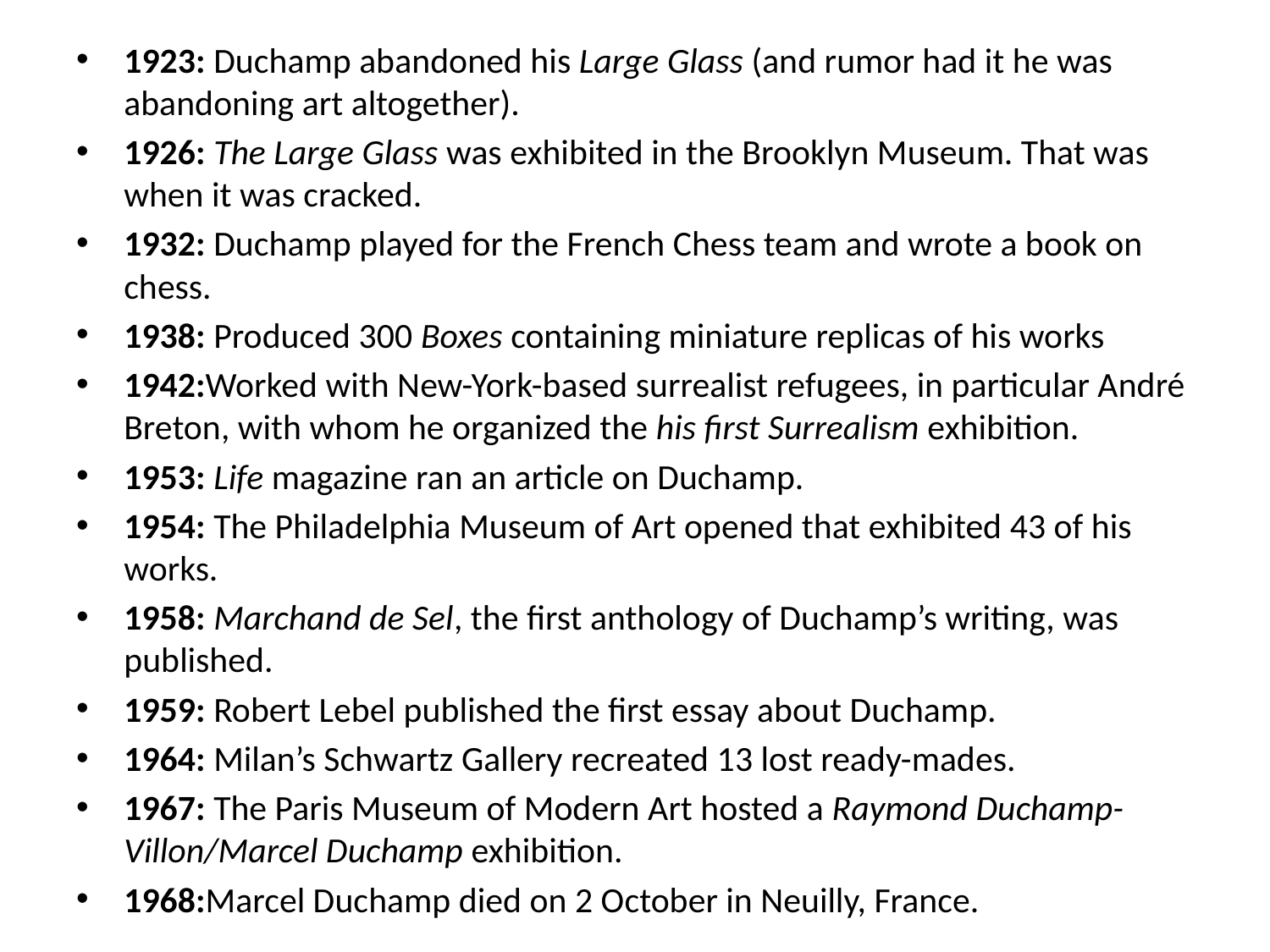

1923: Duchamp abandoned his Large Glass (and rumor had it he was abandoning art altogether).
1926: The Large Glass was exhibited in the Brooklyn Museum. That was when it was cracked.
1932: Duchamp played for the French Chess team and wrote a book on chess.
1938: Produced 300 Boxes containing miniature replicas of his works
1942:Worked with New-York-based surrealist refugees, in particular André Breton, with whom he organized the his first Surrealism exhibition.
1953: Life magazine ran an article on Duchamp.
1954: The Philadelphia Museum of Art opened that exhibited 43 of his works.
1958: Marchand de Sel, the first anthology of Duchamp’s writing, was published.
1959: Robert Lebel published the first essay about Duchamp.
1964: Milan’s Schwartz Gallery recreated 13 lost ready-mades.
1967: The Paris Museum of Modern Art hosted a Raymond Duchamp-Villon/Marcel Duchamp exhibition.
1968:Marcel Duchamp died on 2 October in Neuilly, France.